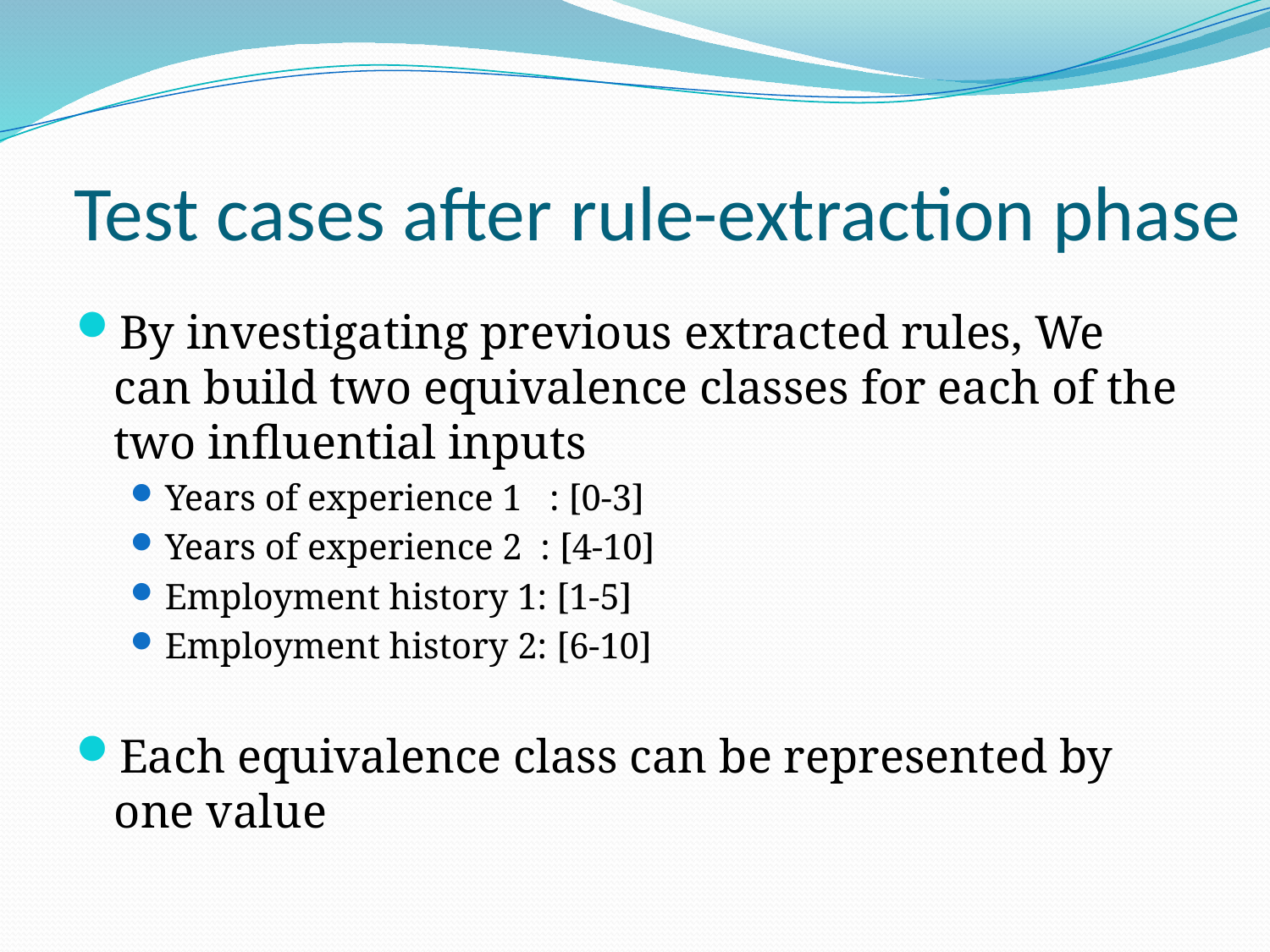

# Test cases after rule-extraction phase

By investigating previous extracted rules, We can build two equivalence classes for each of the two influential inputs
Years of experience 1   : [0-3]
Years of experience 2  : [4-10]
Employment history 1: [1-5]
Employment history 2: [6-10]

Each equivalence class can be represented by one value